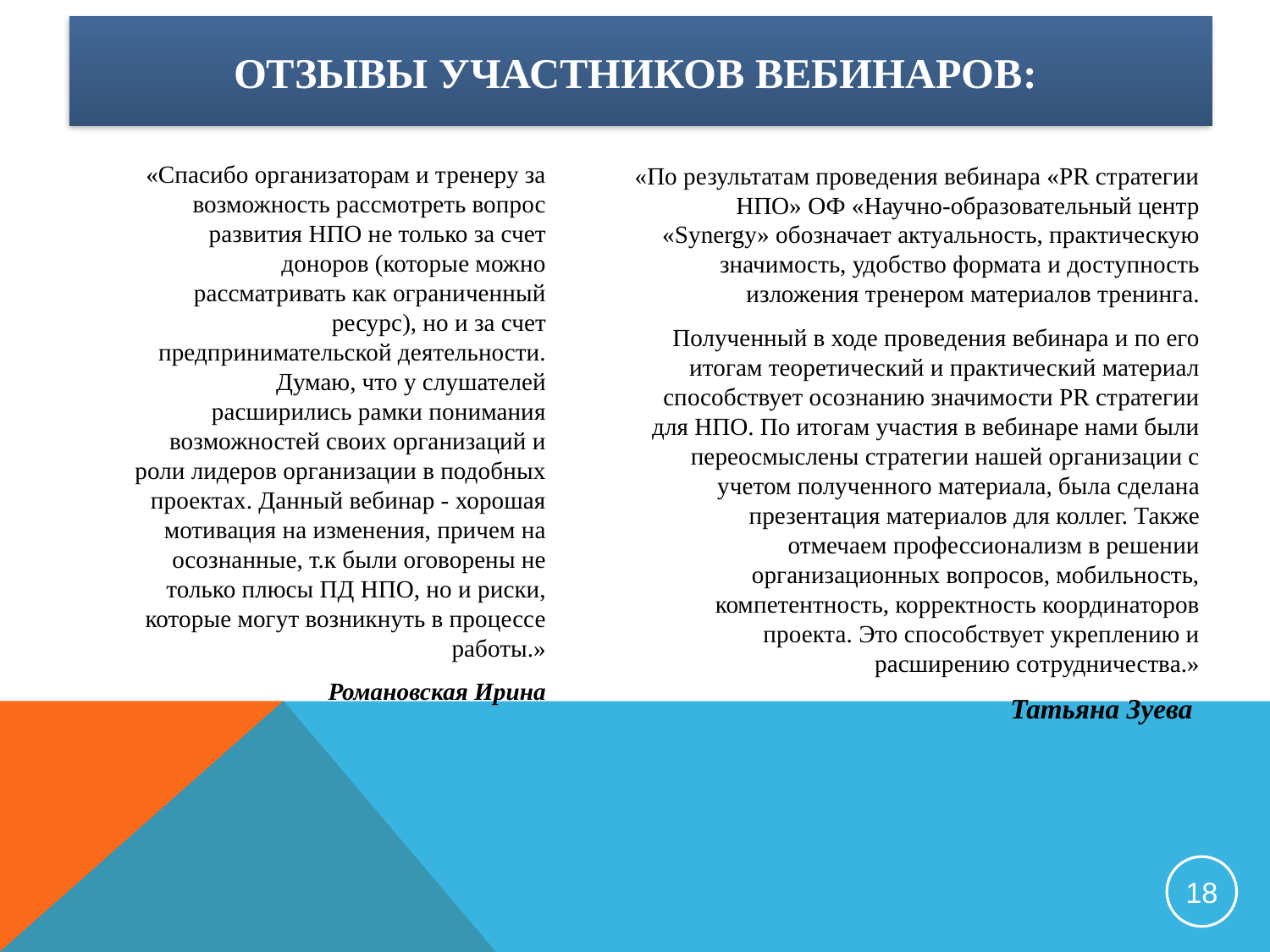

# Отзывы участников вебинаров:
«Спасибо организаторам и тренеру за возможность рассмотреть вопрос развития НПО не только за счет доноров (которые можно рассматривать как ограниченный ресурс), но и за счет предпринимательской деятельности. Думаю, что у слушателей расширились рамки понимания возможностей своих организаций и роли лидеров организации в подобных проектах. Данный вебинар - хорошая мотивация на изменения, причем на осознанные, т.к были оговорены не только плюсы ПД НПО, но и риски, которые могут возникнуть в процессе работы.»
Романовская Ирина

«По результатам проведения вебинара «PR стратегии НПО» ОФ «Научно-образовательный центр «Synergy» обозначает актуальность, практическую значимость, удобство формата и доступность изложения тренером материалов тренинга.
Полученный в ходе проведения вебинара и по его итогам теоретический и практический материал способствует осознанию значимости PR стратегии для НПО. По итогам участия в вебинаре нами были переосмыслены стратегии нашей организации с учетом полученного материала, была сделана презентация материалов для коллег. Также отмечаем профессионализм в решении организационных вопросов, мобильность, компетентность, корректность координаторов проекта. Это способствует укреплению и расширению сотрудничества.»
Татьяна Зуева

18